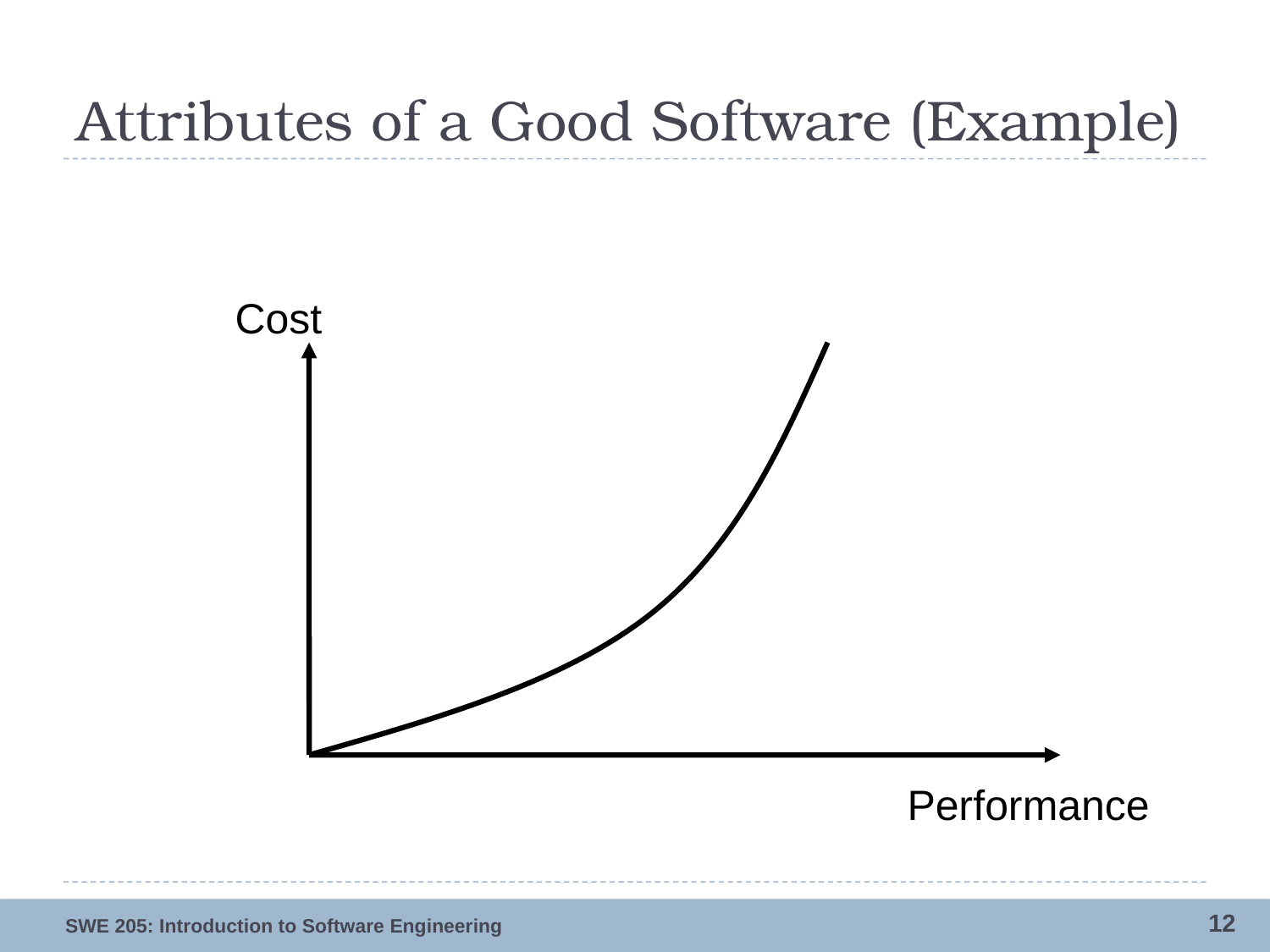

# Attributes of a Good Software (Example)
Cost

Performance
12